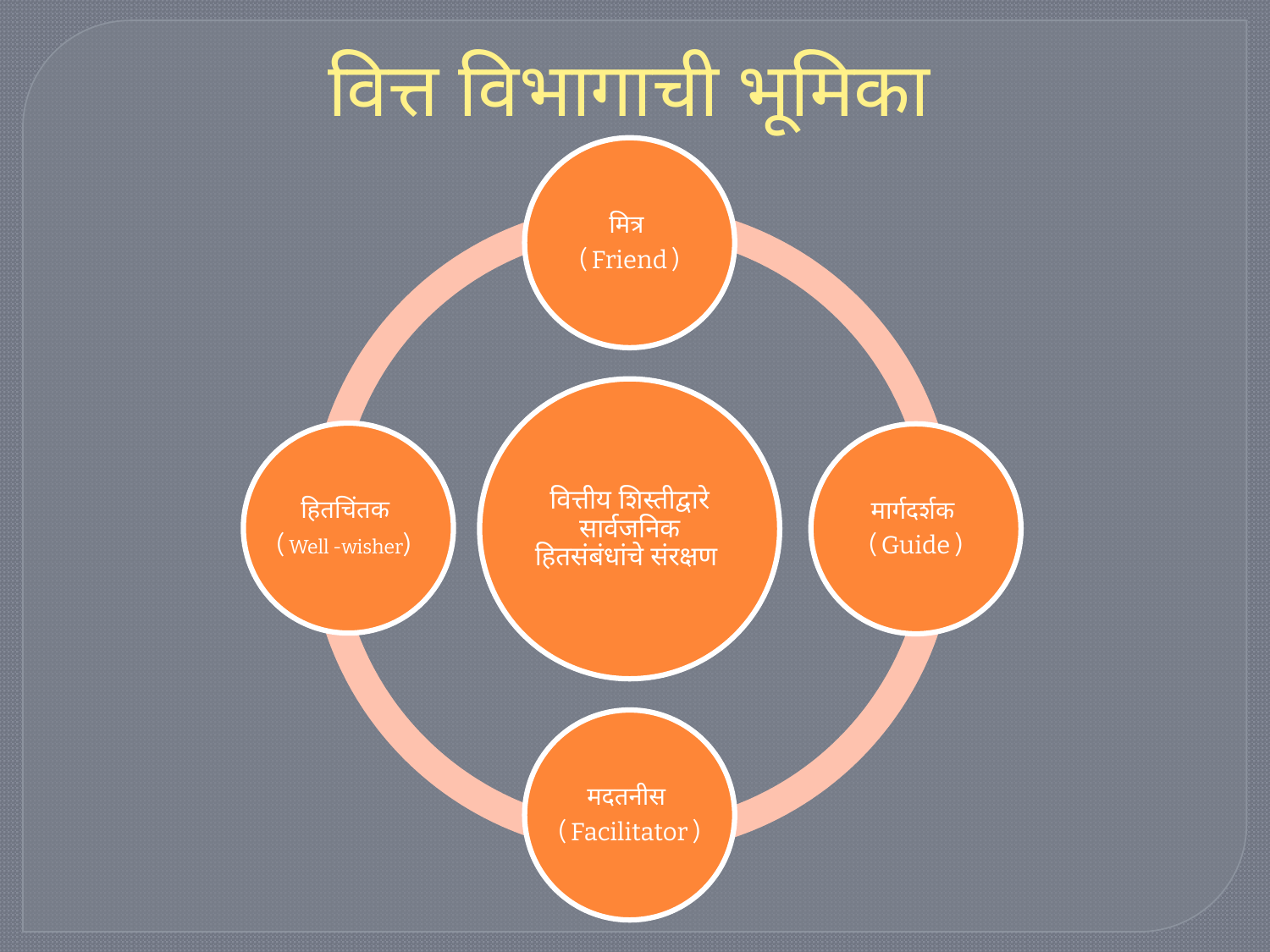

वित्त विभागाची भूमिका
वित्तीय शिस्तीद्वारे सार्वजनिक हितसंबंधांचे संरक्षण
मित्र
( Friend )
मार्गदर्शक
( Guide )
मदतनीस
( Facilitator )
हितचिंतक
( Well -wisher)